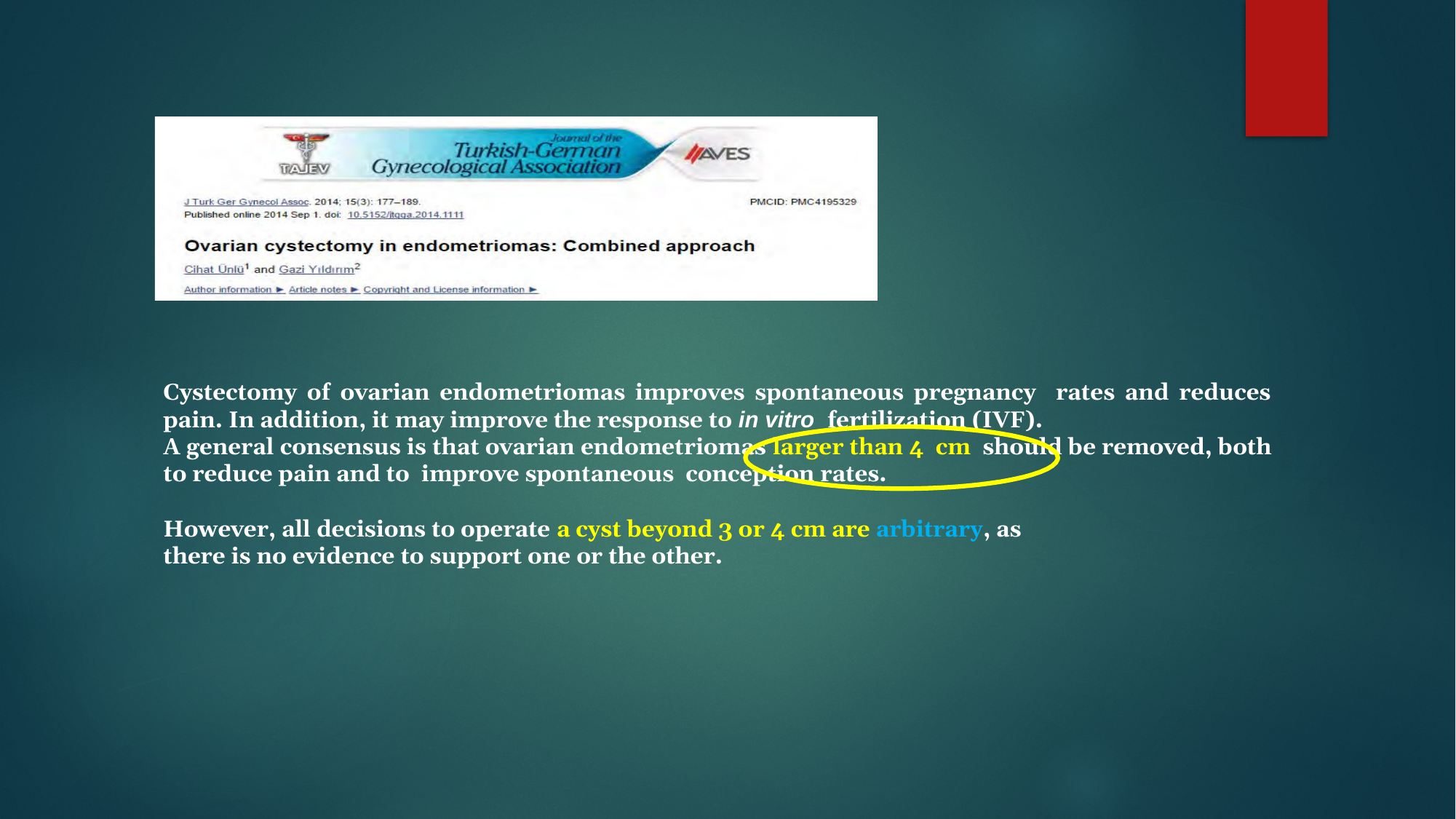

Cystectomy of ovarian endometriomas improves spontaneous pregnancy  rates and reduces pain. In addition, it may improve the response to in vitro  fertilization (IVF).
A general consensus is that ovarian endometriomas larger than 4  cm  should be removed, both to reduce pain and to  improve spontaneous  conception rates.

However, all decisions to operate a cyst beyond 3 or 4 cm are arbitrary, as
there is no evidence to support one or the other.